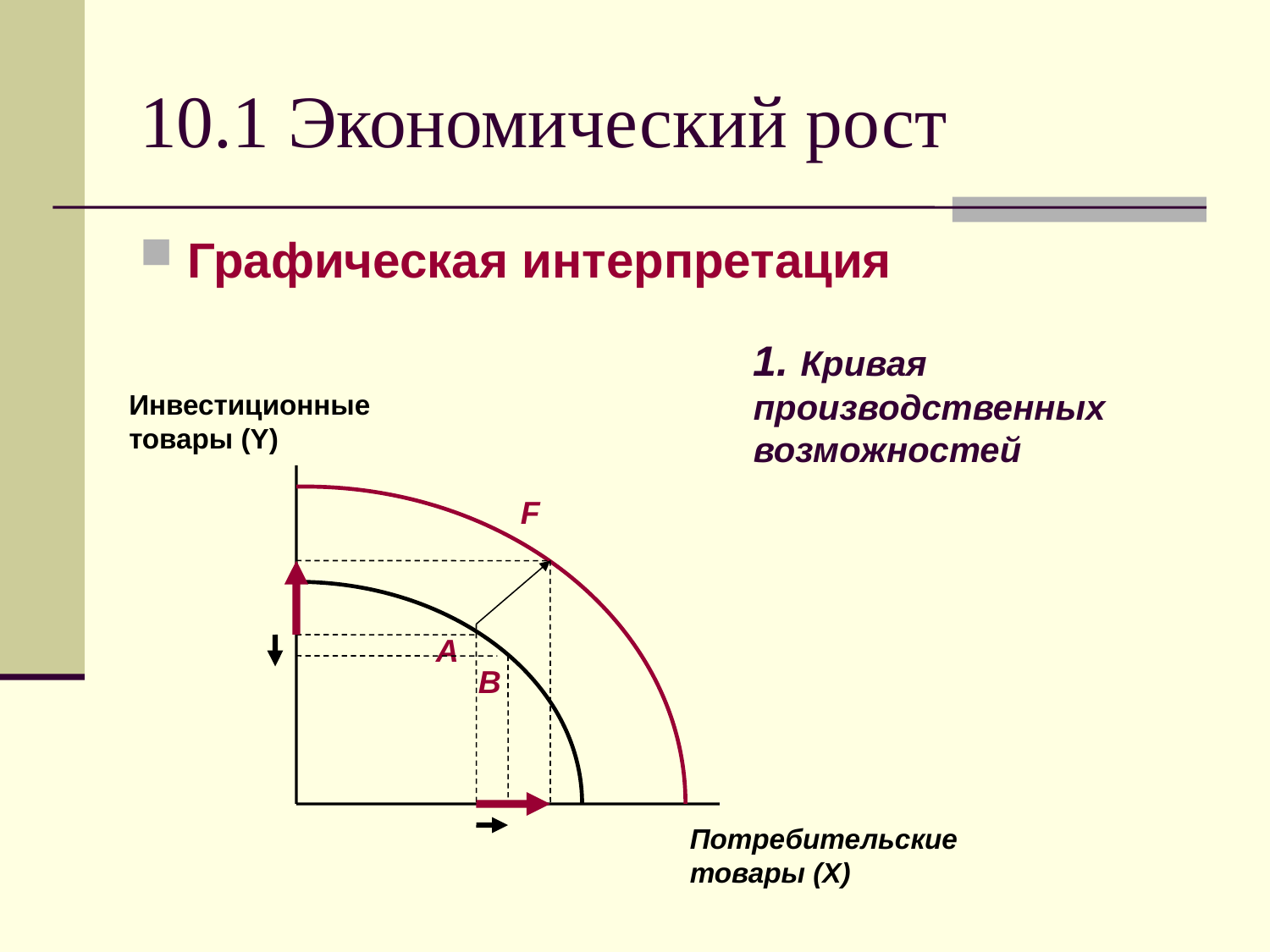

# 10.1 Экономический рост
Графическая интерпретация
1. Кривая производственных возможностей
Инвестиционные товары (Y)

F

А

В

Потребительские товары (X)